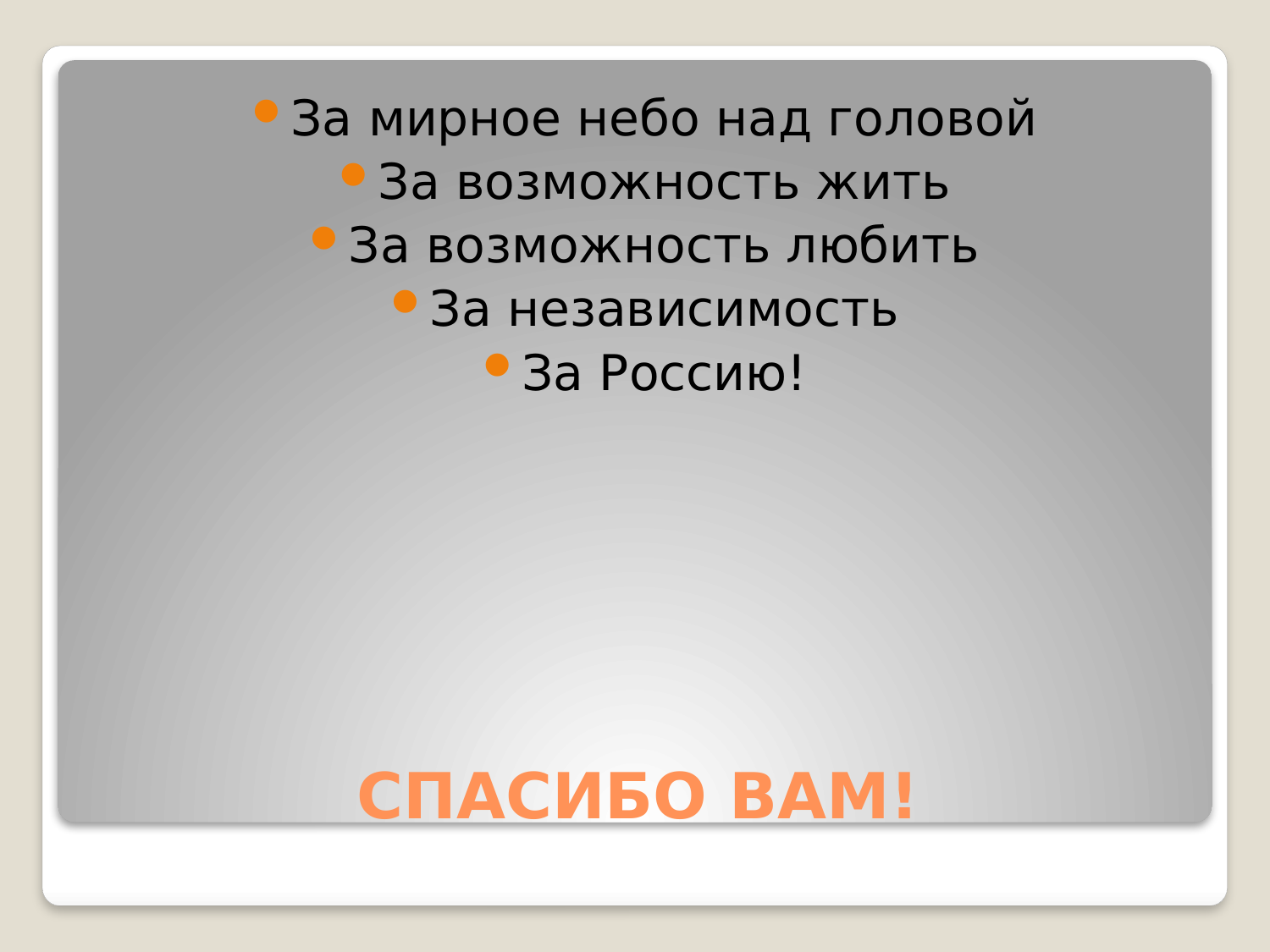

За мирное небо над головой
За возможность жить
За возможность любить
За независимость
За Россию!

# СПАСИБО ВАМ!